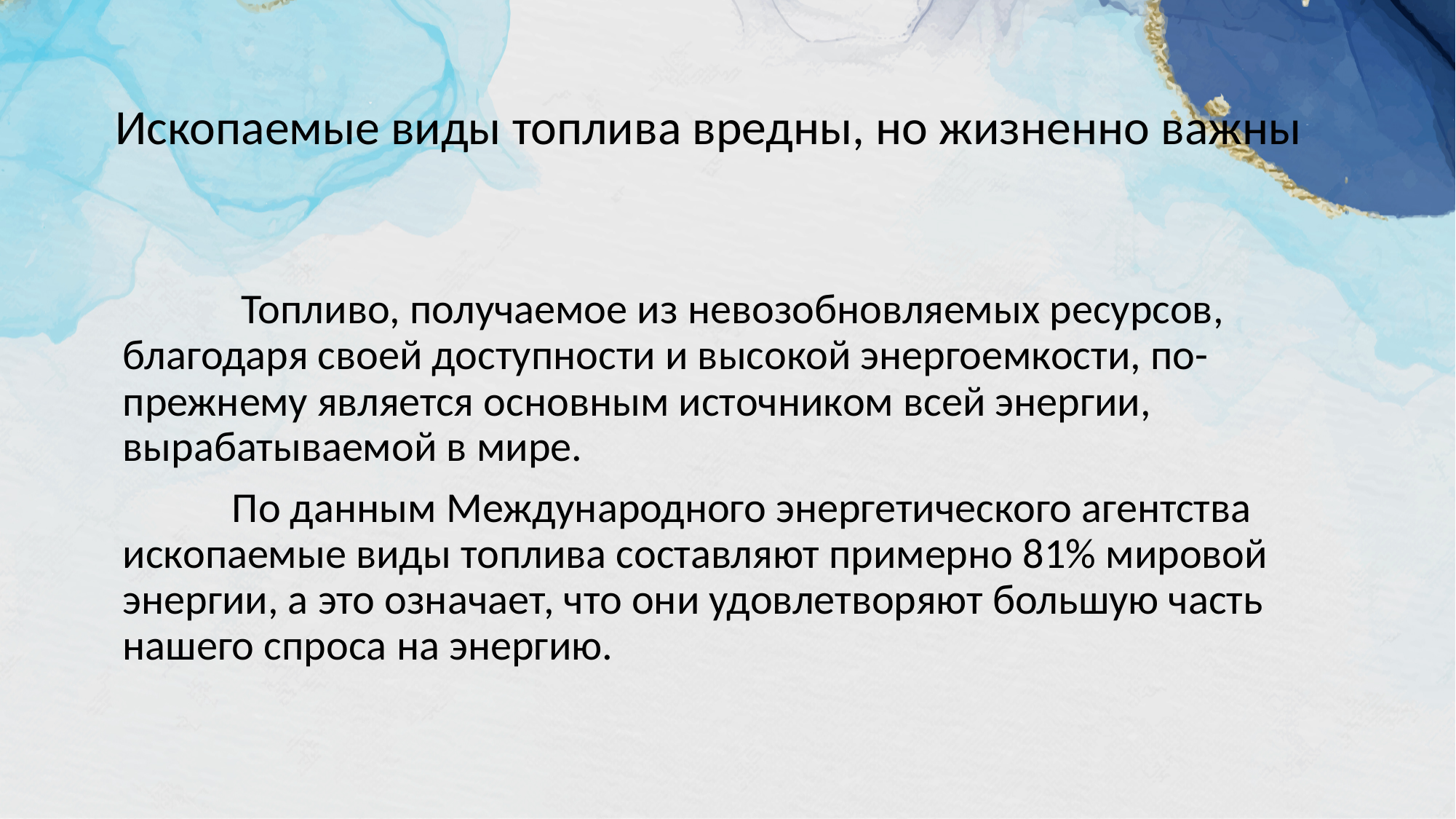

# Ископаемые виды топлива вредны, но жизненно важны
		 Топливо, получаемое из невозобновляемых ресурсов, благодаря своей доступности и высокой энергоемкости, по-прежнему является основным источником всей энергии, вырабатываемой в мире.
		По данным Международного энергетического агентства ископаемые виды топлива составляют примерно 81% мировой энергии, а это означает, что они удовлетворяют большую часть нашего спроса на энергию.